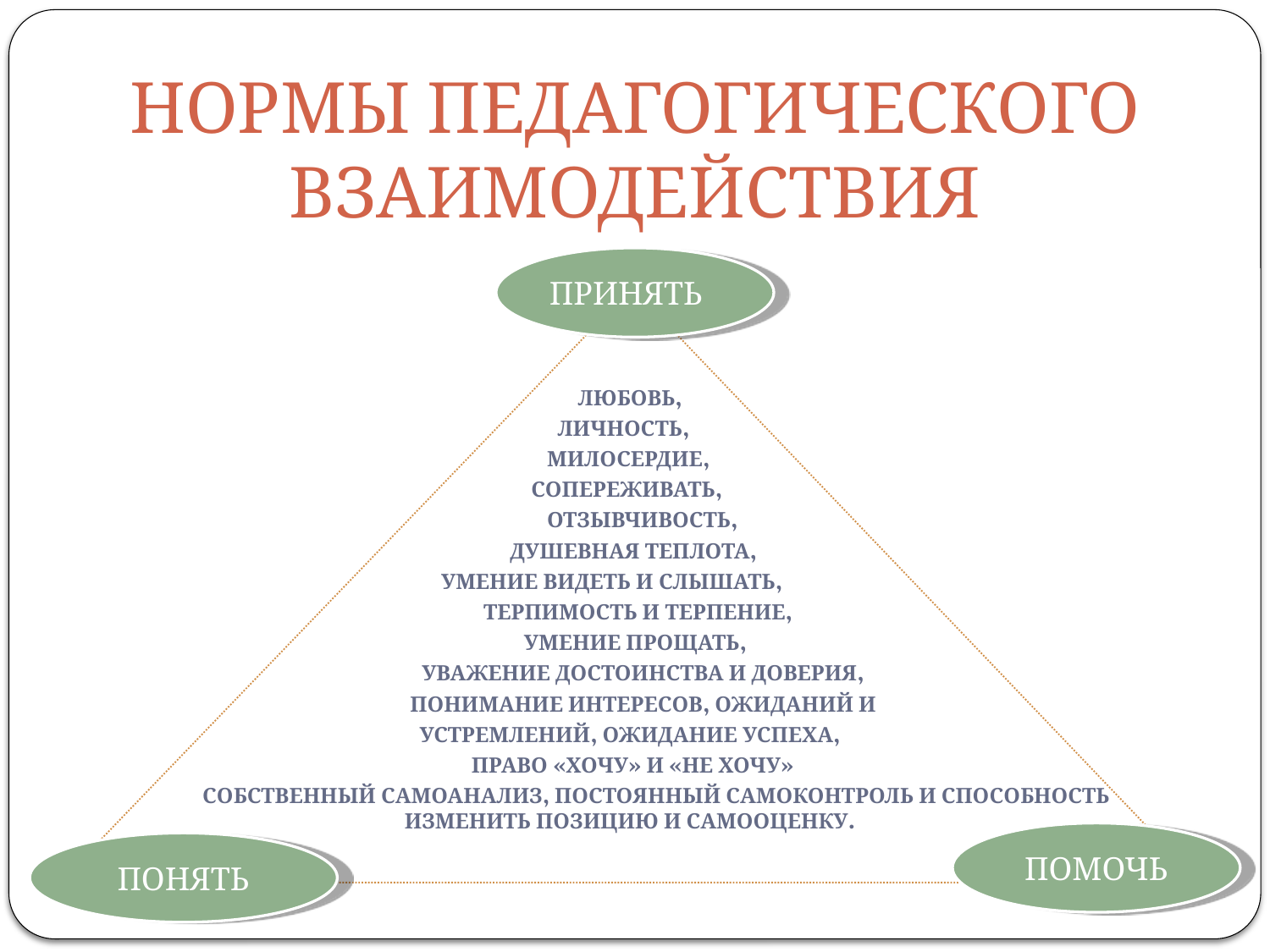

НОРМЫ ПЕДАГОГИЧЕСКОГО ВЗАИМОДЕЙСТВИЯ
ПРИНЯТЬ

ЛЮБОВЬ,
                                                                                        ЛИЧНОСТЬ,
                                                                                      МИЛОСЕРДИЕ,
                                                                                   СОПЕРЕЖИВАТЬ,
                                                                                      ОТЗЫВЧИВОСТЬ,
                                                                               ДУШЕВНАЯ ТЕПЛОТА,
                                                                  УМЕНИЕ ВИДЕТЬ И СЛЫШАТЬ,
                                                                          ТЕРПИМОСТЬ И ТЕРПЕНИЕ,
   УМЕНИЕ ПРОЩАТЬ,
     УВАЖЕНИЕ ДОСТОИНСТВА И ДОВЕРИЯ,
      ПОНИМАНИЕ ИНТЕРЕСОВ, ОЖИДАНИЙ И
УСТРЕМЛЕНИЙ, ОЖИДАНИЕ УСПЕХА,
 ПРАВО «ХОЧУ» И «НЕ ХОЧУ»
          СОБСТВЕННЫЙ САМОАНАЛИЗ, ПОСТОЯННЫЙ САМОКОНТРОЛЬ И СПОСОБНОСТЬ ИЗМЕНИТЬ ПОЗИЦИЮ И САМООЦЕНКУ.

ПОМОЧЬ
ПОНЯТЬ